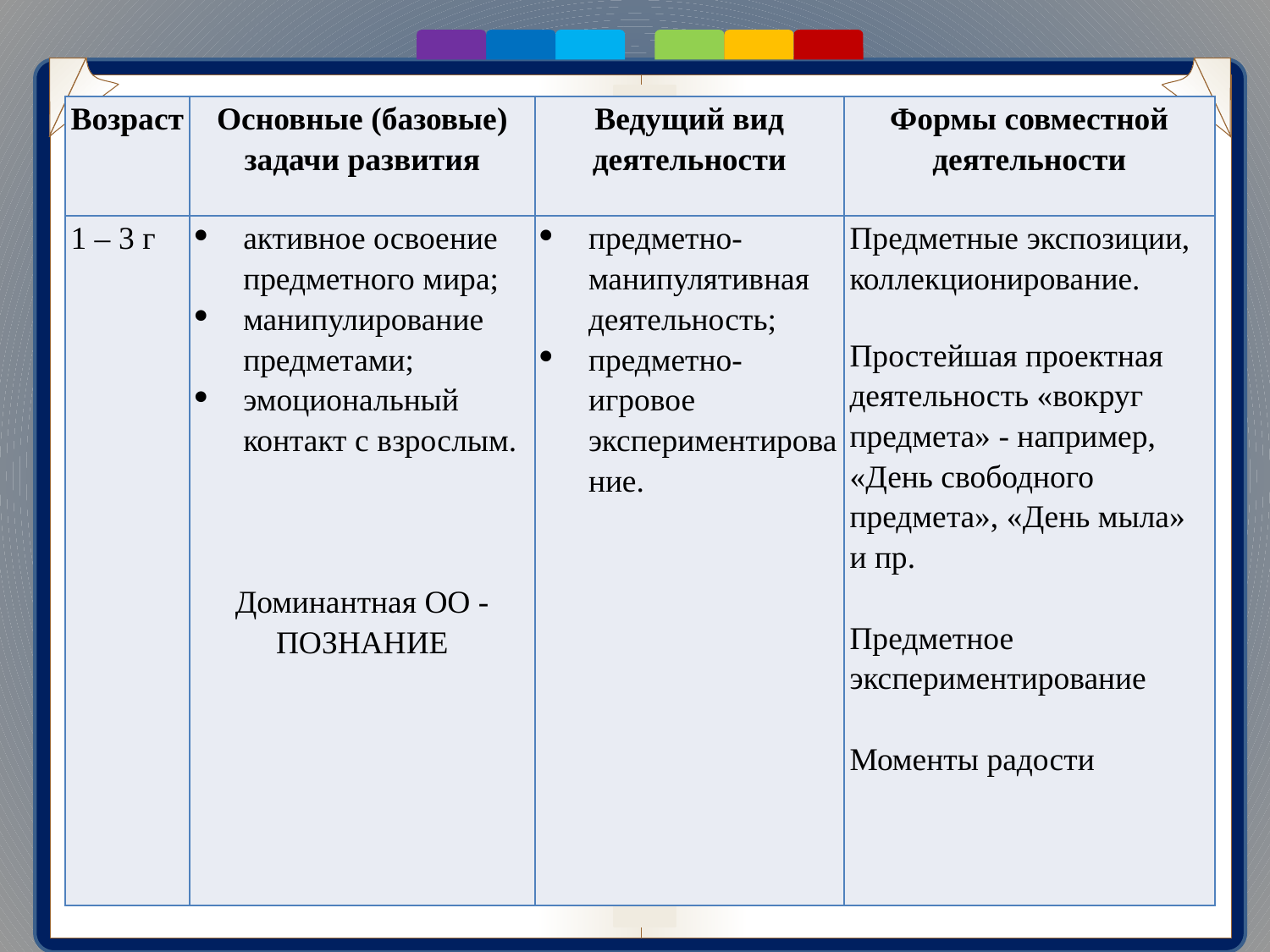

| Возраст | Основные (базовые) задачи развития | Ведущий вид деятельности | Формы совместной деятельности |
| --- | --- | --- | --- |
| 1 – 3 г | активное освоение предметного мира; манипулирование предметами; эмоциональный контакт с взрослым. Доминантная ОО - ПОЗНАНИЕ | предметно-манипулятивная деятельность; предметно-игровое экспериментирование. | Предметные экспозиции, коллекционирование. Простейшая проектная деятельность «вокруг предмета» - например, «День свободного предмета», «День мыла» и пр. Предметное экспериментирование Моменты радости |